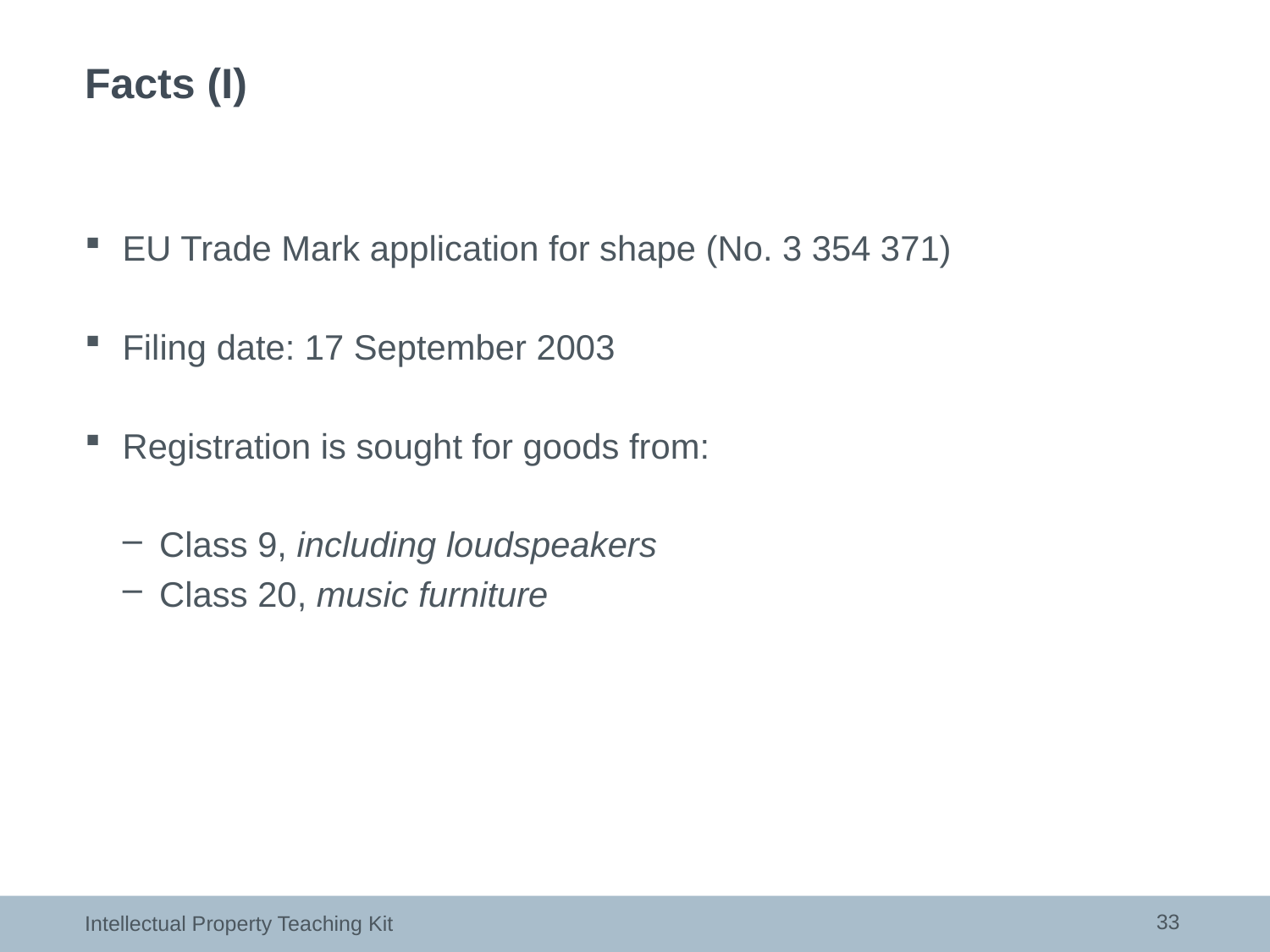

# Facts (I)
EU Trade Mark application for shape (No. 3 354 371)

Filing date: 17 September 2003

Registration is sought for goods from:

Class 9, including loudspeakers
Class 20, music furniture

33
Intellectual Property Teaching Kit